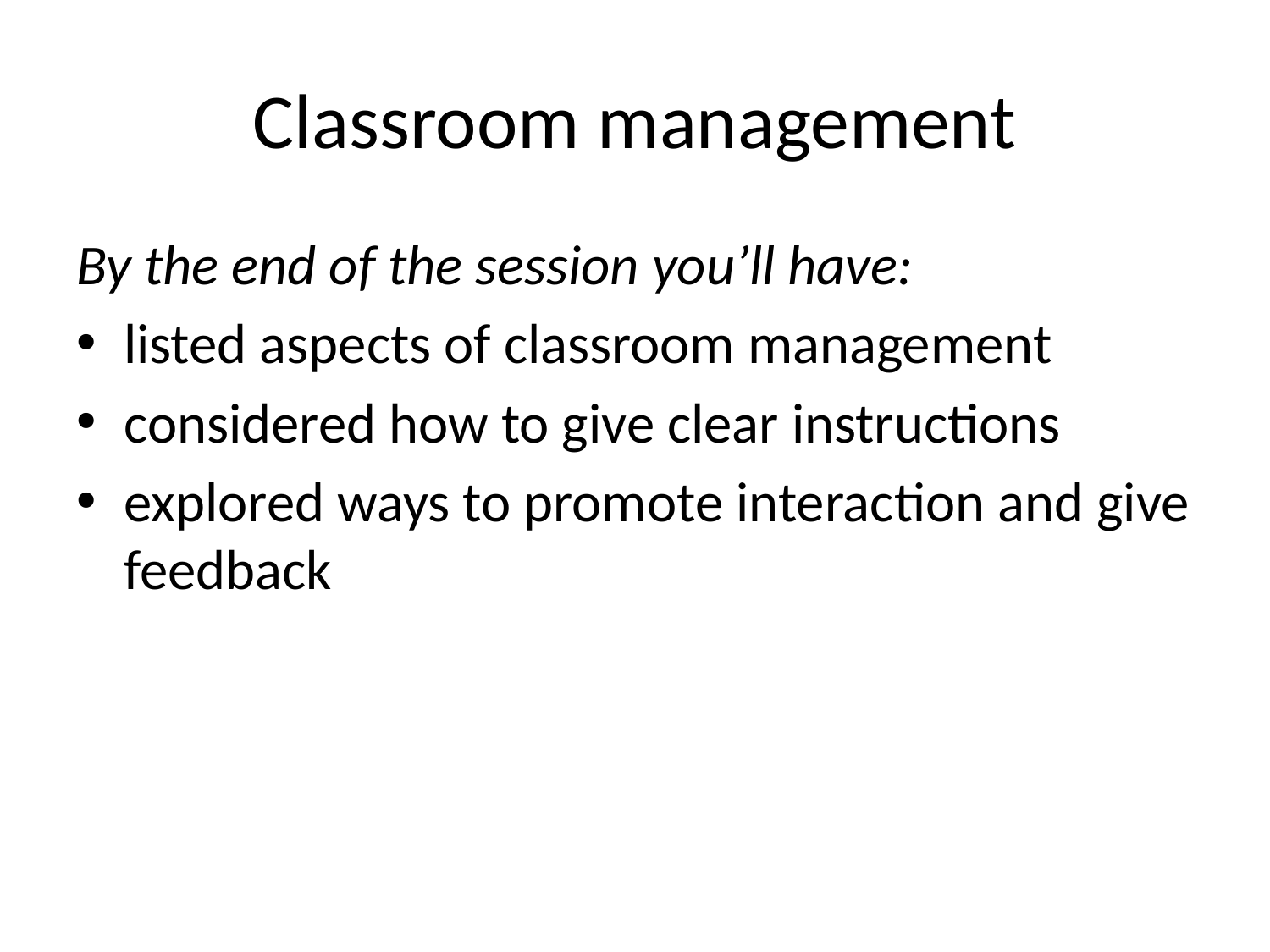

# Classroom management
By the end of the session you’ll have:
listed aspects of classroom management
considered how to give clear instructions
explored ways to promote interaction and give feedback